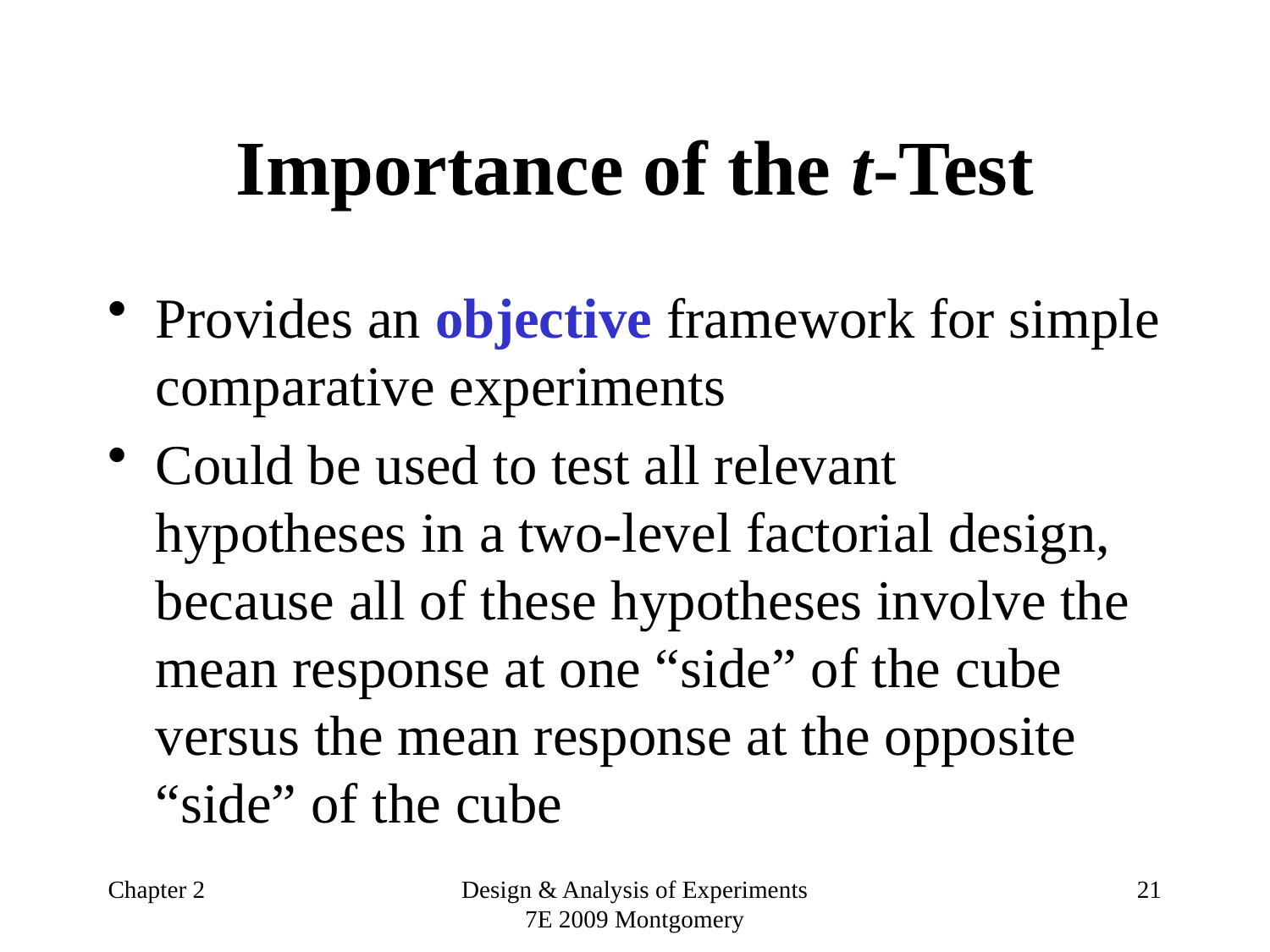

# Importance of the t-Test
Provides an objective framework for simple comparative experiments
Could be used to test all relevant hypotheses in a two-level factorial design, because all of these hypotheses involve the mean response at one “side” of the cube versus the mean response at the opposite “side” of the cube
Chapter 2
Design & Analysis of Experiments 7E 2009 Montgomery
21